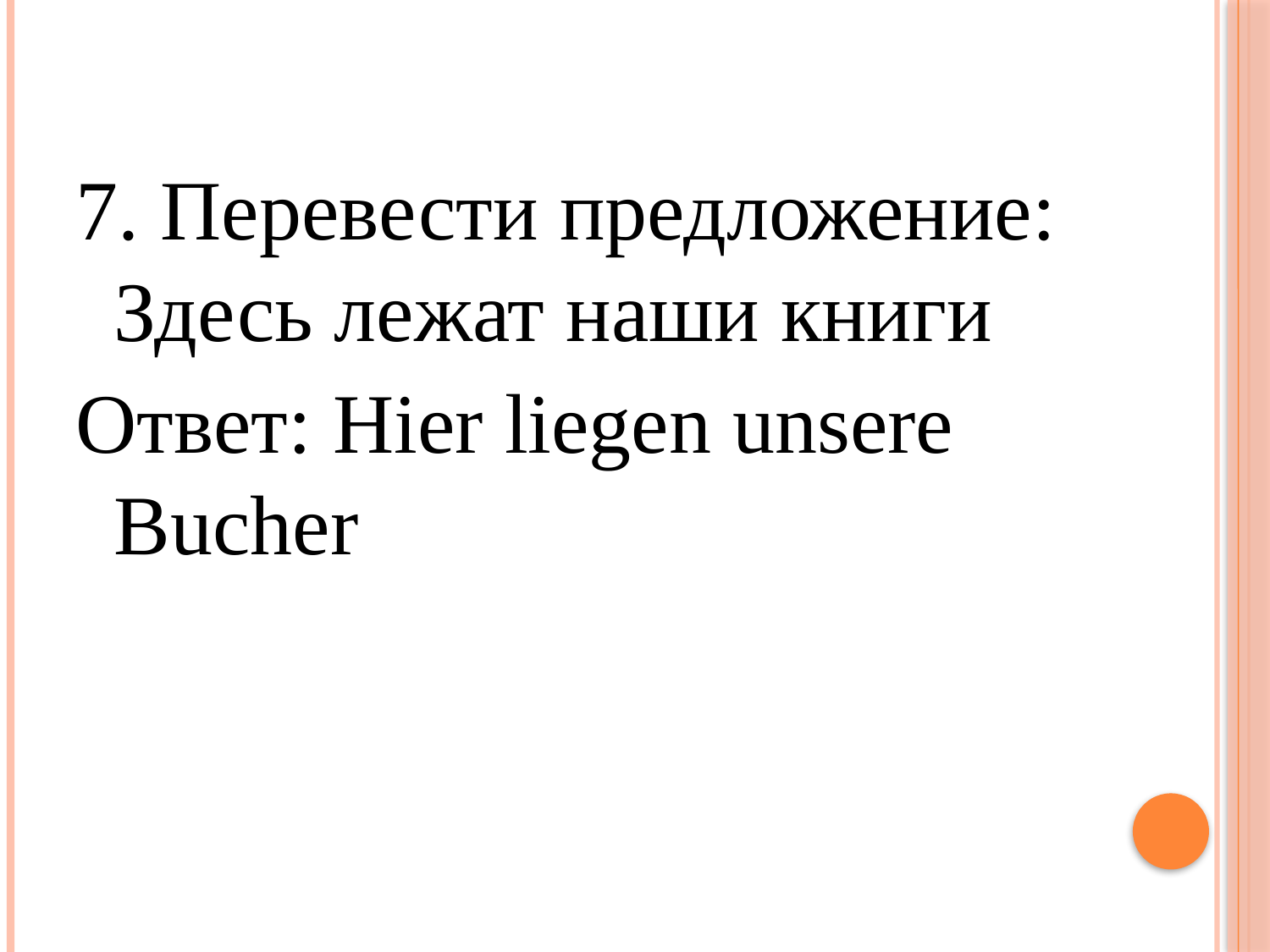

#
7. Перевести предложение: Здесь лежат наши книги
Ответ: Hier liegen unsere Bucher